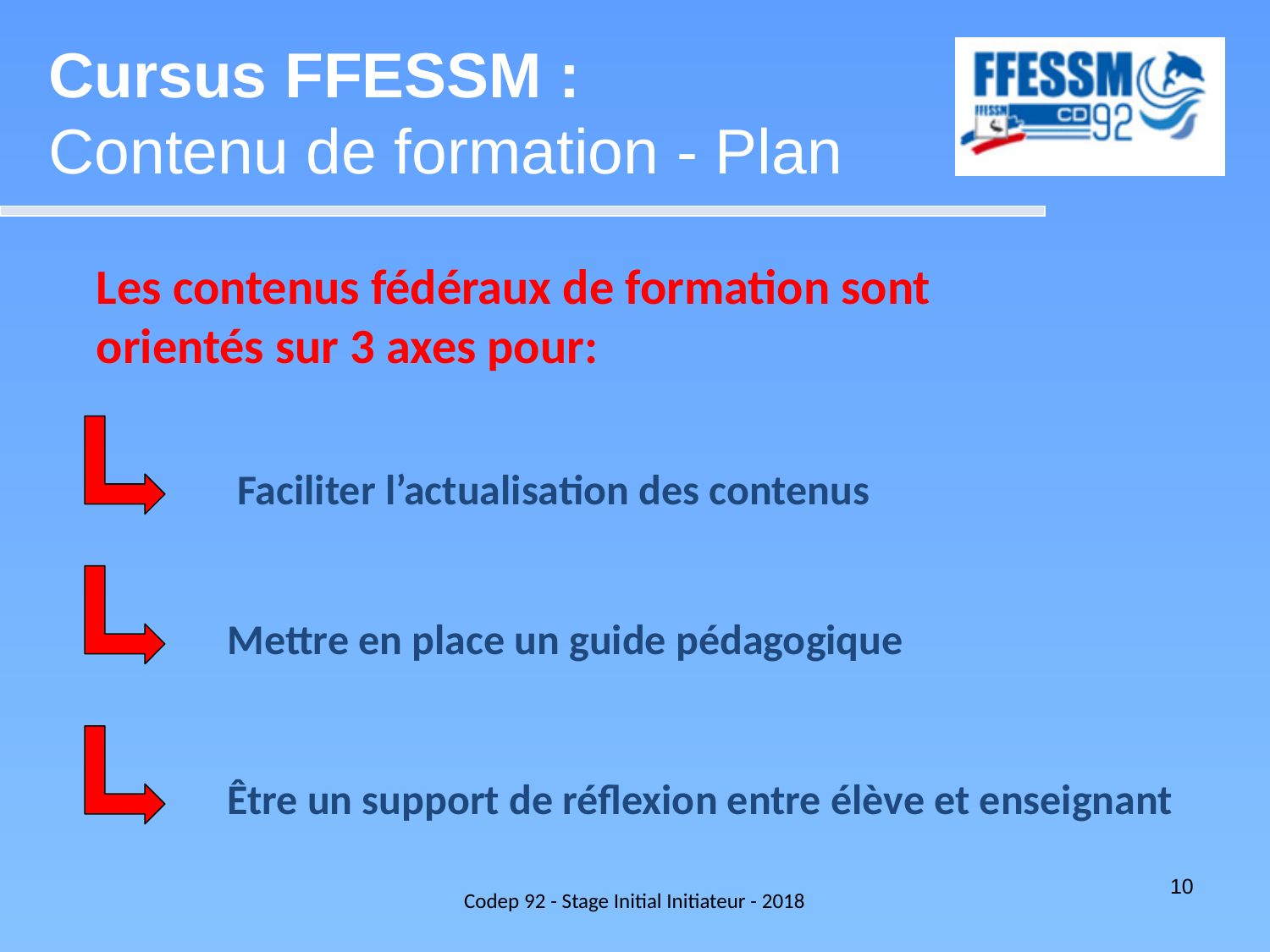

Cursus FFESSM :
Contenu de formation - Plan
Les contenus fédéraux de formation sont orientés sur 3 axes pour:

Faciliter l’actualisation des contenus

Mettre en place un guide pédagogique

Être un support de réflexion entre élève et enseignant
Codep 92 - Stage Initial Initiateur - 2018
10